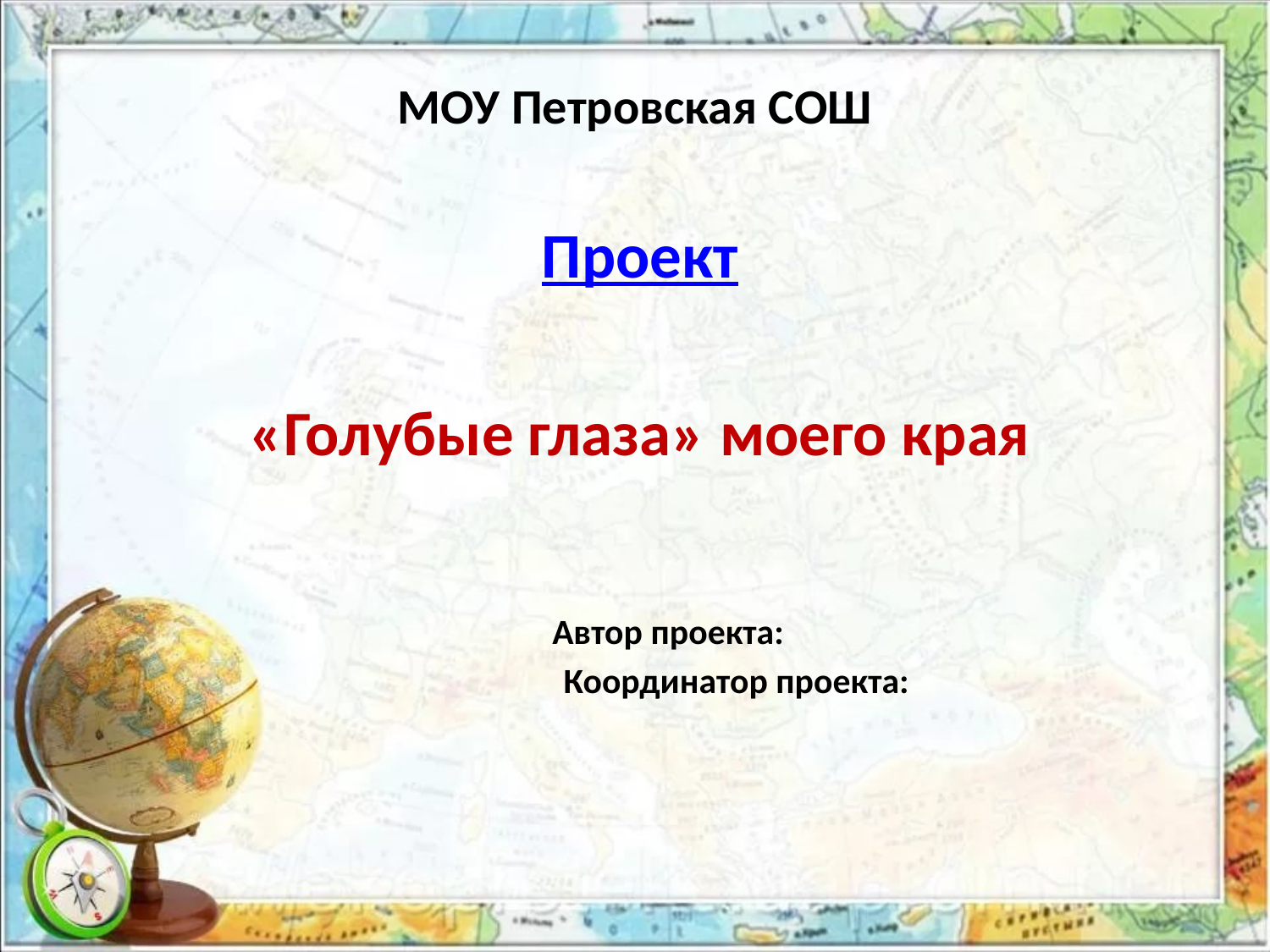

# МОУ Петровская СОШ
Проект

«Голубые глаза» моего края

       Автор проекта:
                        Координатор проекта: